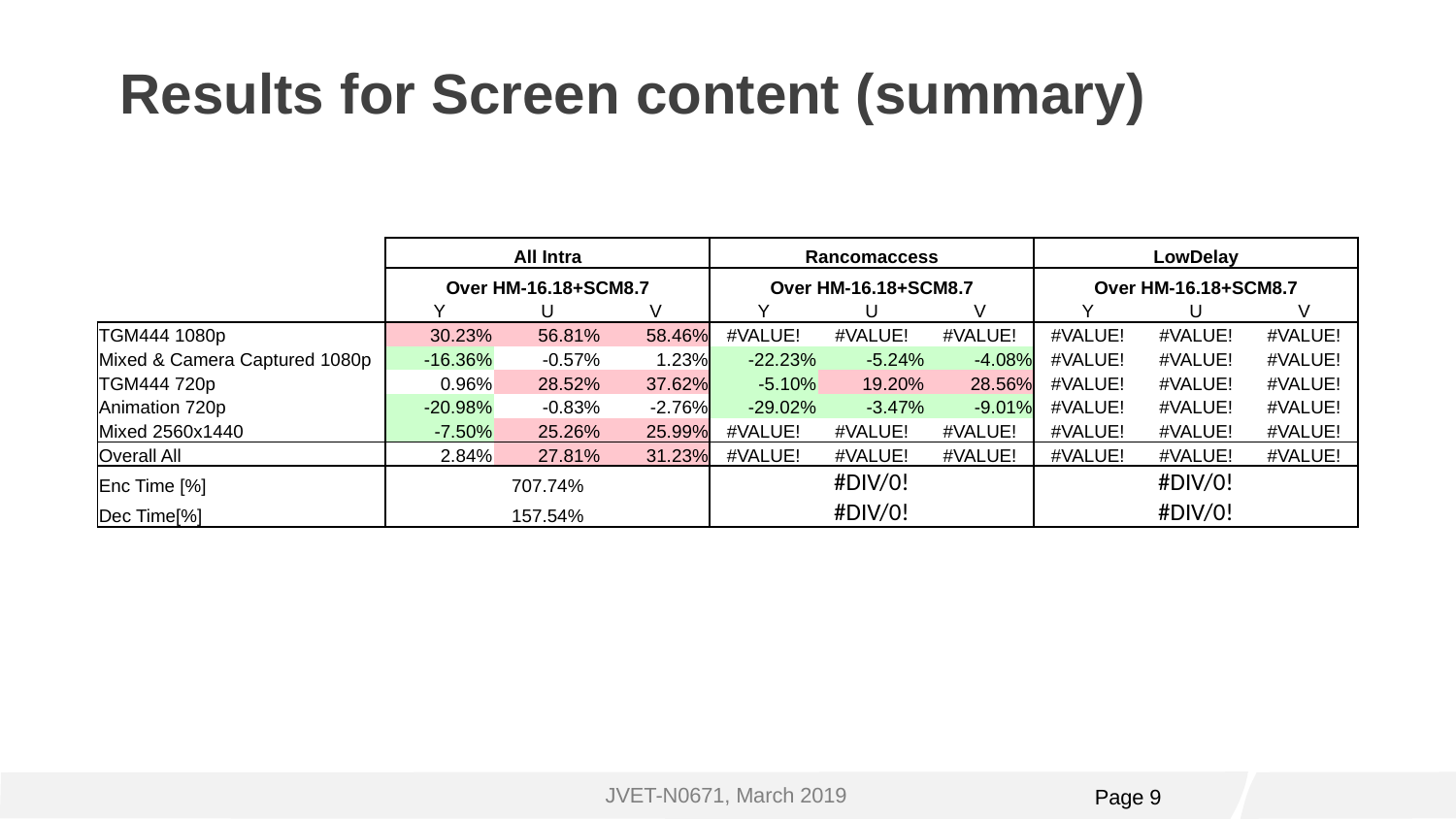

# Results for Screen content (summary)
|  | All Intra |  |  | Rancomaccess |  |  | LowDelay |  |  |
| --- | --- | --- | --- | --- | --- | --- | --- | --- | --- |
|  | Over HM-16.18+SCM8.7 |  |  | Over HM-16.18+SCM8.7 |  |  | Over HM-16.18+SCM8.7 |  |  |
|  | Y | U | V | Y | U | V | Y | U | V |
| TGM444 1080p | 30.23% | 56.81% | 58.46% | #VALUE! | #VALUE! | #VALUE! | #VALUE! | #VALUE! | #VALUE! |
| Mixed & Camera Captured 1080p | -16.36% | -0.57% | 1.23% | -22.23% | -5.24% | -4.08% | #VALUE! | #VALUE! | #VALUE! |
| TGM444 720p | 0.96% | 28.52% | 37.62% | -5.10% | 19.20% | 28.56% | #VALUE! | #VALUE! | #VALUE! |
| Animation 720p | -20.98% | -0.83% | -2.76% | -29.02% | -3.47% | -9.01% | #VALUE! | #VALUE! | #VALUE! |
| Mixed 2560x1440 | -7.50% | 25.26% | 25.99% | #VALUE! | #VALUE! | #VALUE! | #VALUE! | #VALUE! | #VALUE! |
| Overall All | 2.84% | 27.81% | 31.23% | #VALUE! | #VALUE! | #VALUE! | #VALUE! | #VALUE! | #VALUE! |
| Enc Time [%] | 707.74% |  |  | #DIV/0! |  |  | #DIV/0! |  |  |
| Dec Time[%] | 157.54% |  |  | #DIV/0! |  |  | #DIV/0! |  |  |